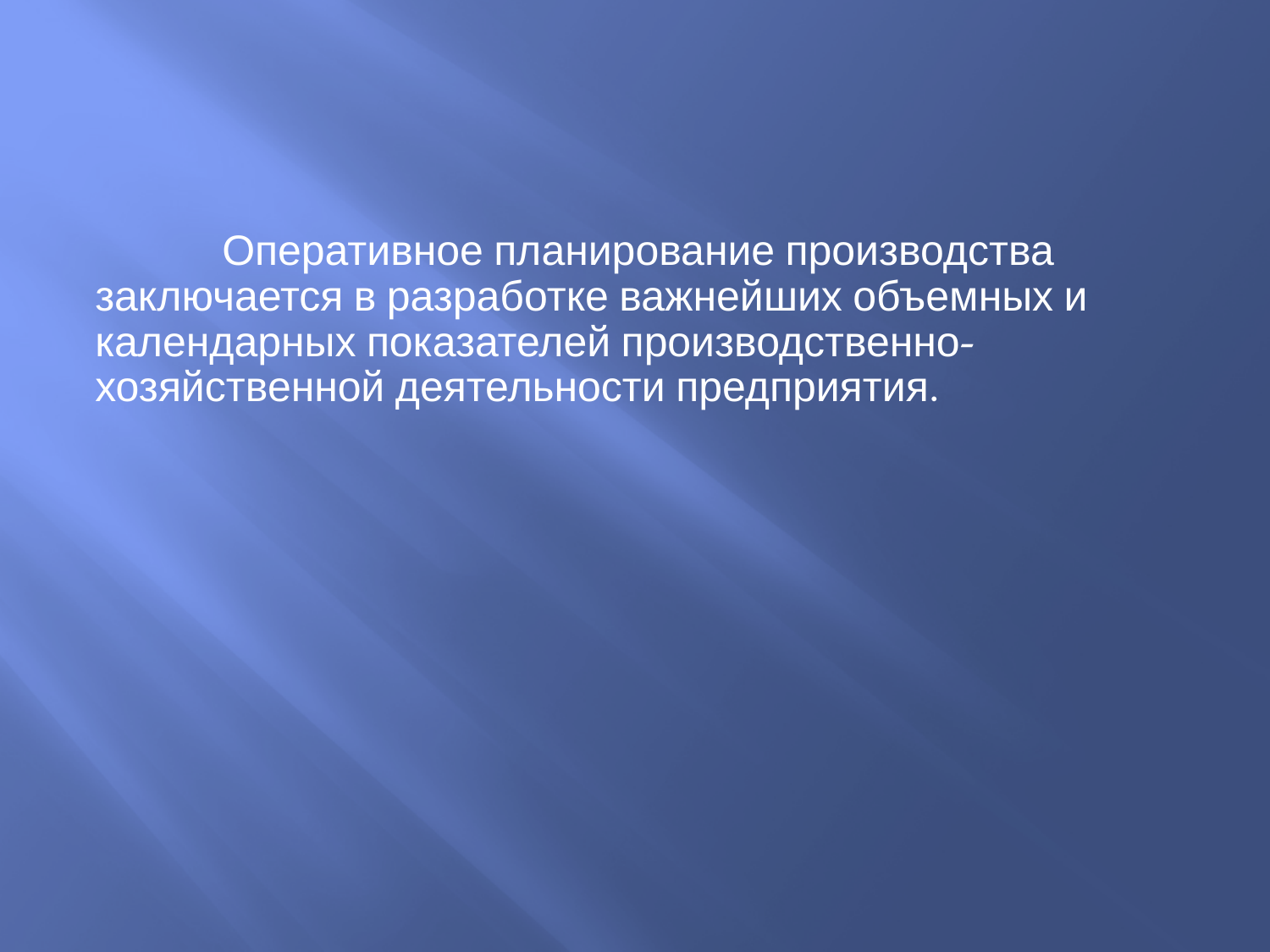

Оперативное планирование производства заключается в разработке важнейших объемных и календарных показателей производственно-хозяйственной деятельности предприятия.